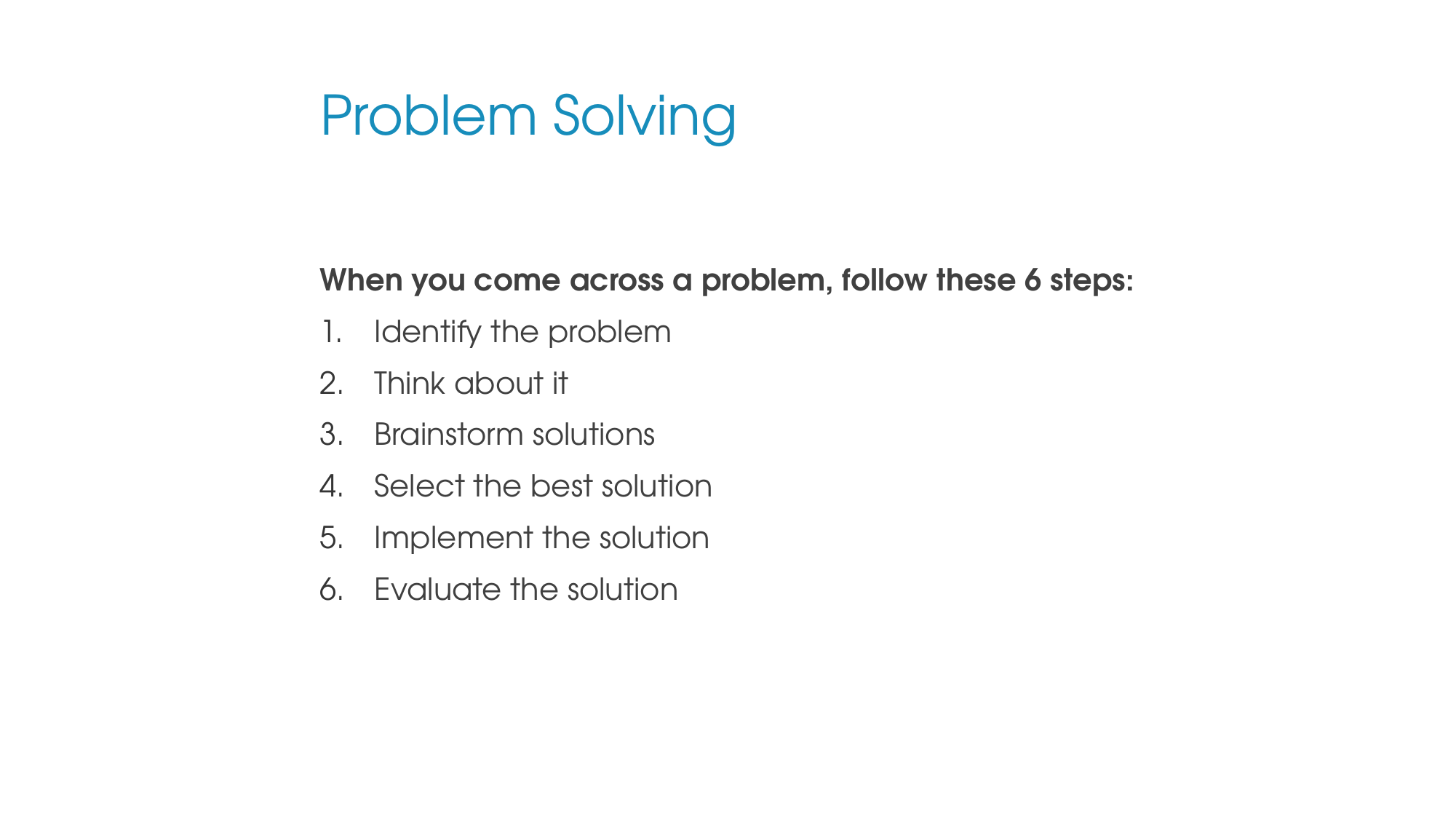

# Problem Solving
When you come across a problem, follow these 6 steps:
Identify the problem
Think about it
Brainstorm solutions
Select the best solution
Implement the solution
Evaluate the solution